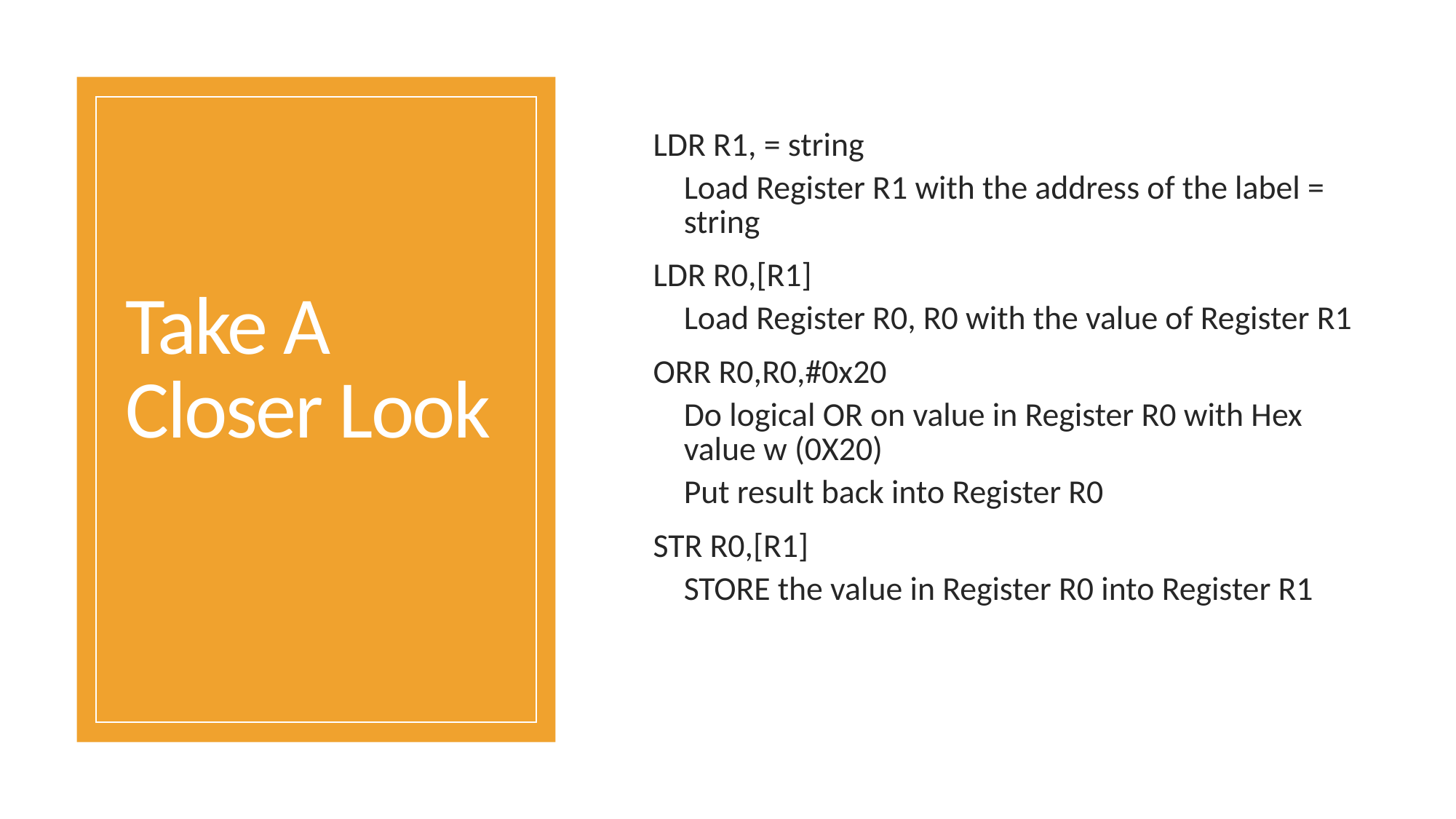

# Take A Closer Look
LDR R1, = string
Load Register R1 with the address of the label = string
LDR R0,[R1]
Load Register R0, R0 with the value of Register R1
ORR R0,R0,#0x20
Do logical OR on value in Register R0 with Hex value w (0X20)
Put result back into Register R0
STR R0,[R1]
STORE the value in Register R0 into Register R1